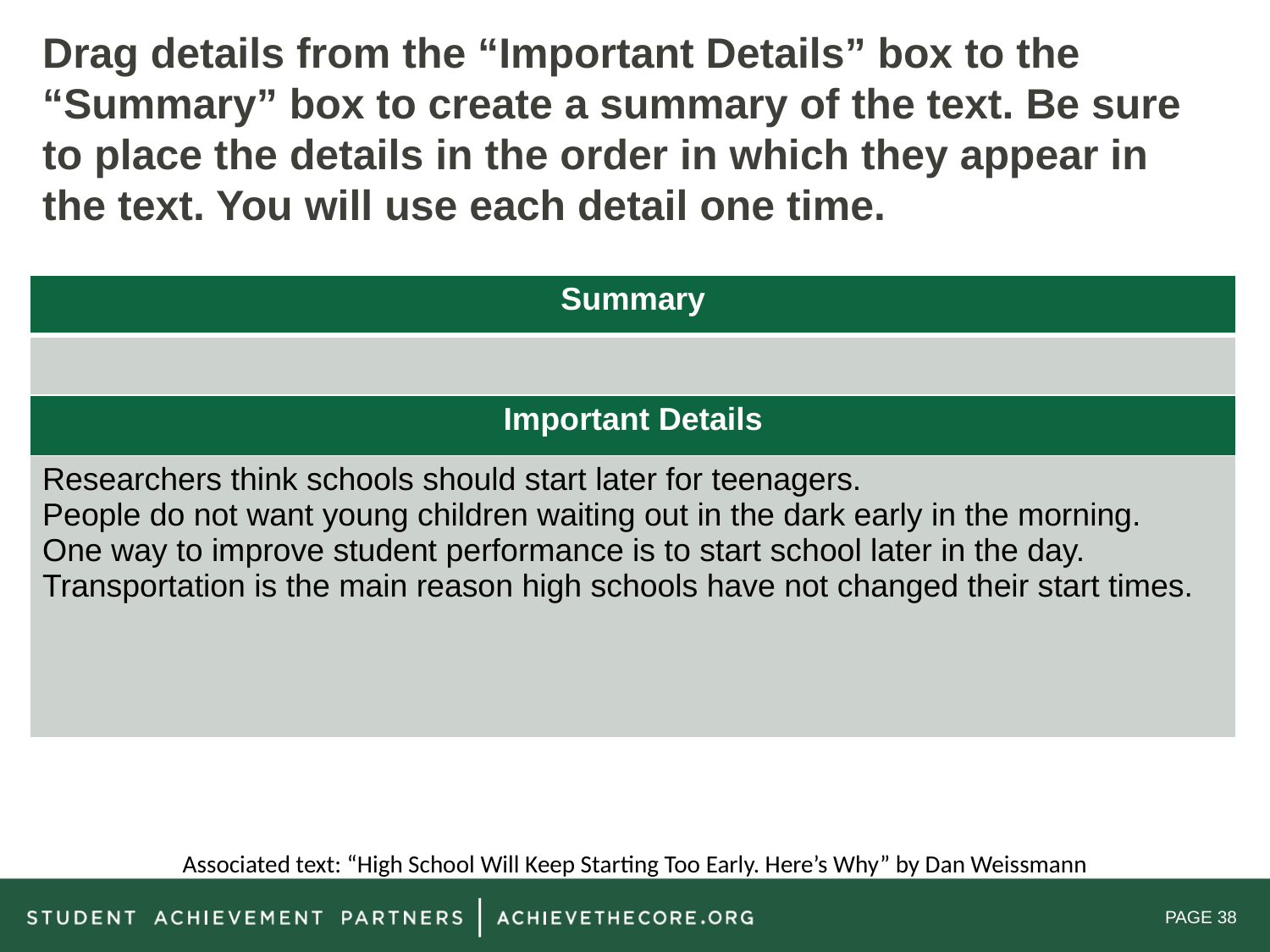

Drag details from the “Important Details” box to the “Summary” box to create a summary of the text. Be sure to place the details in the order in which they appear in the text. You will use each detail one time.
| Summary |
| --- |
|  |
| Important Details |
| Researchers think schools should start later for teenagers. People do not want young children waiting out in the dark early in the morning. One way to improve student performance is to start school later in the day. Transportation is the main reason high schools have not changed their start times. |
Associated text: “High School Will Keep Starting Too Early. Here’s Why” by Dan Weissmann